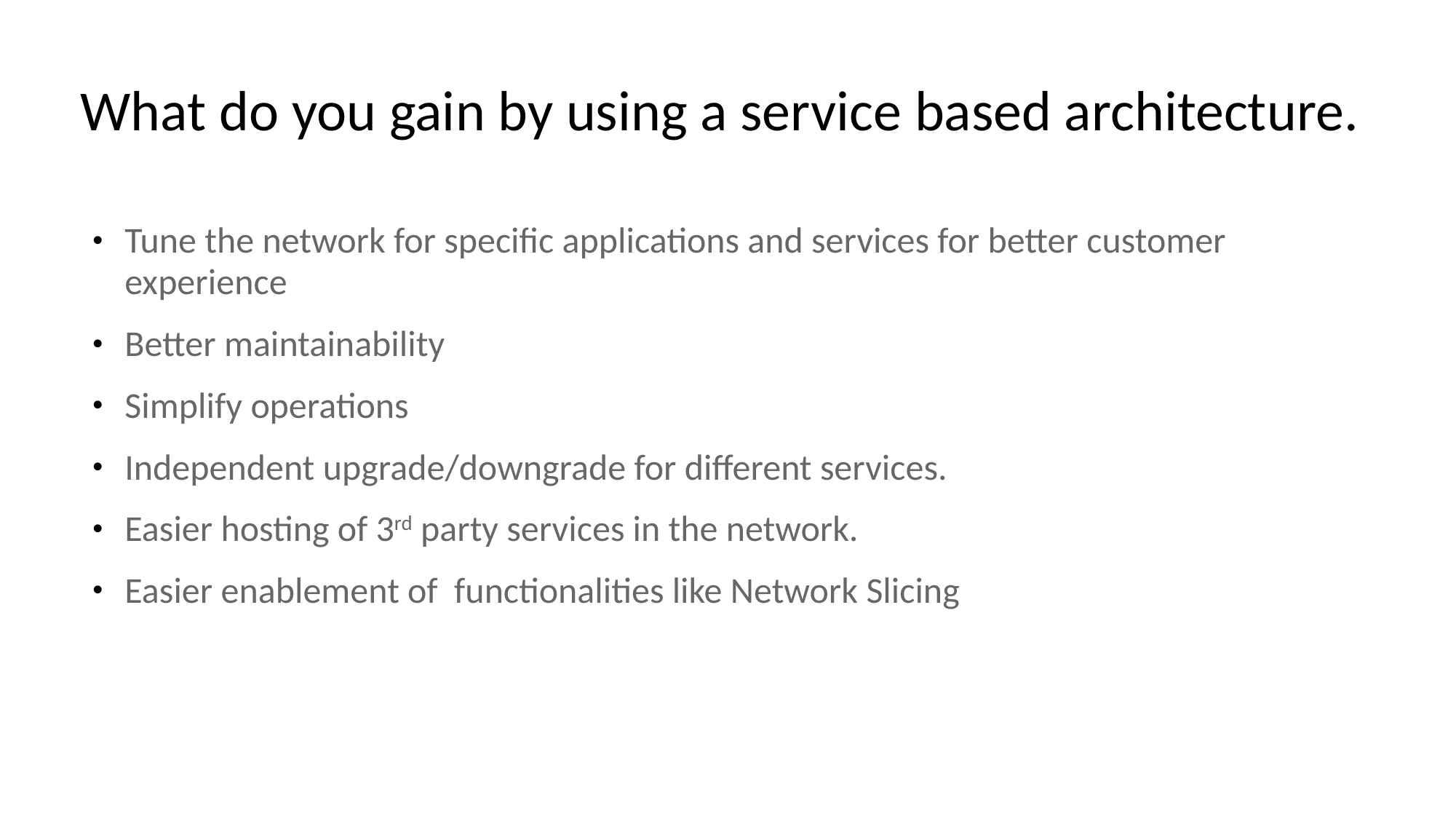

# What do you gain by using a service based architecture.
Tune the network for specific applications and services for better customer experience
Better maintainability
Simplify operations
Independent upgrade/downgrade for different services.
Easier hosting of 3rd party services in the network.
Easier enablement of  functionalities like Network Slicing